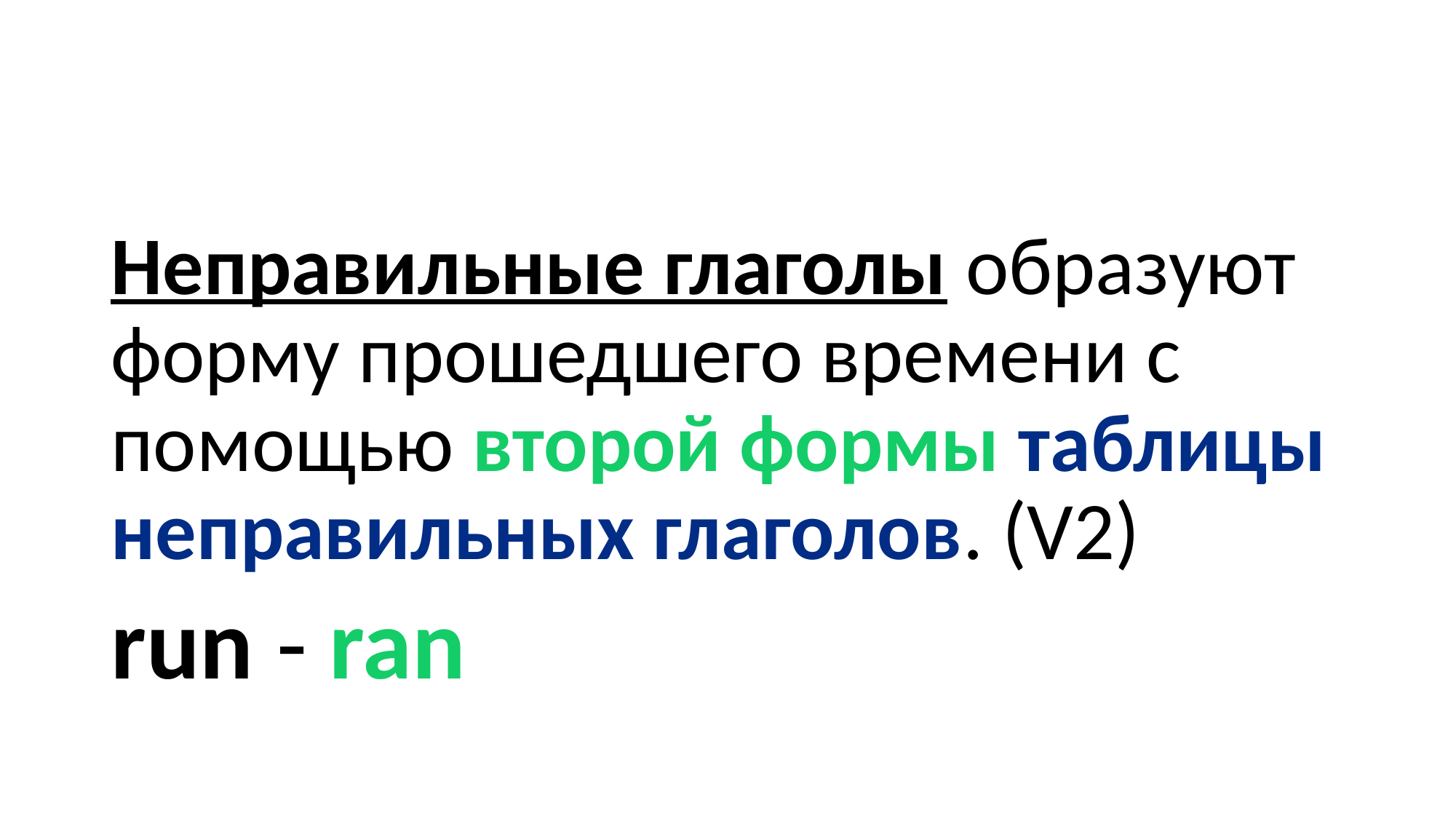

#
Неправильные глаголы образуют форму прошедшего времени с помощью второй формы таблицы неправильных глаголов. (V2)
run - ran